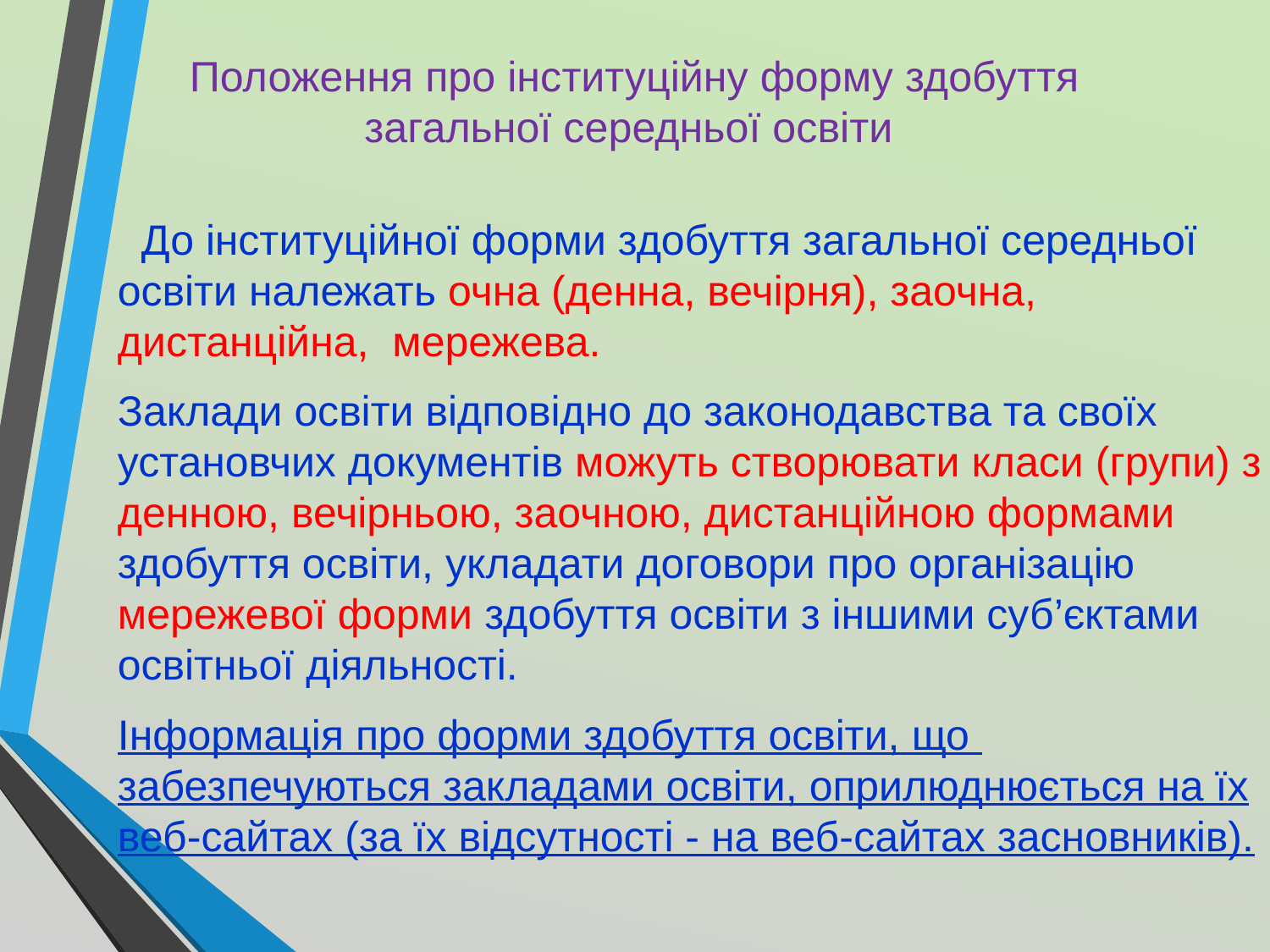

# Положення про інституційну форму здобуття загальної середньої освіти
  До інституційної форми здобуття загальної середньої освіти належать очна (денна, вечірня), заочна, дистанційна,  мережева.
Заклади освіти відповідно до законодавства та своїх установчих документів можуть створювати класи (групи) з денною, вечірньою, заочною, дистанційною формами здобуття освіти, укладати договори про організацію мережевої форми здобуття освіти з іншими суб’єктами освітньої діяльності.
Інформація про форми здобуття освіти, що  забезпечуються закладами освіти, оприлюднюється на їх веб-сайтах (за їх відсутності - на веб-сайтах засновників).